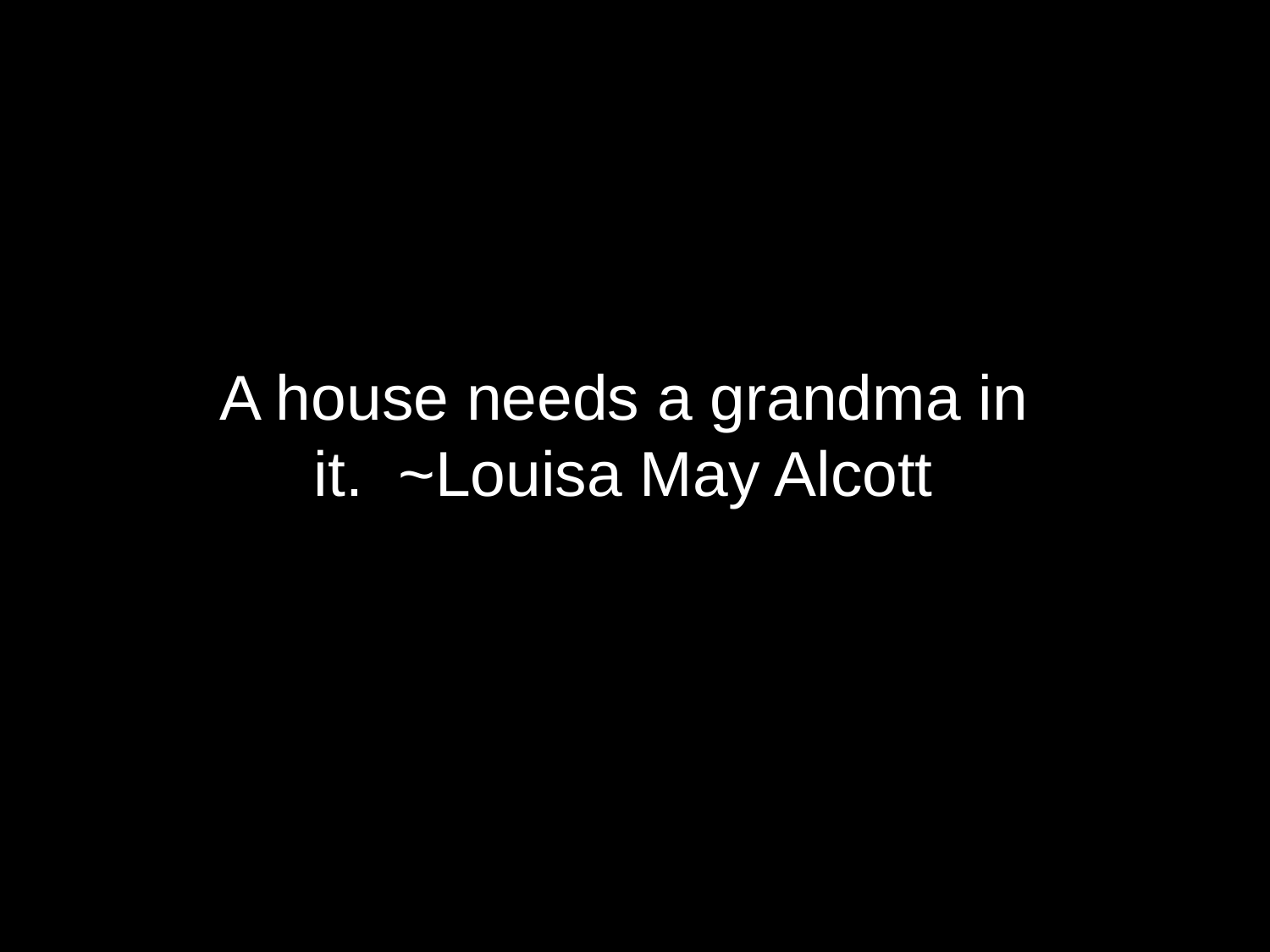

A house needs a grandma in it.  ~Louisa May Alcott